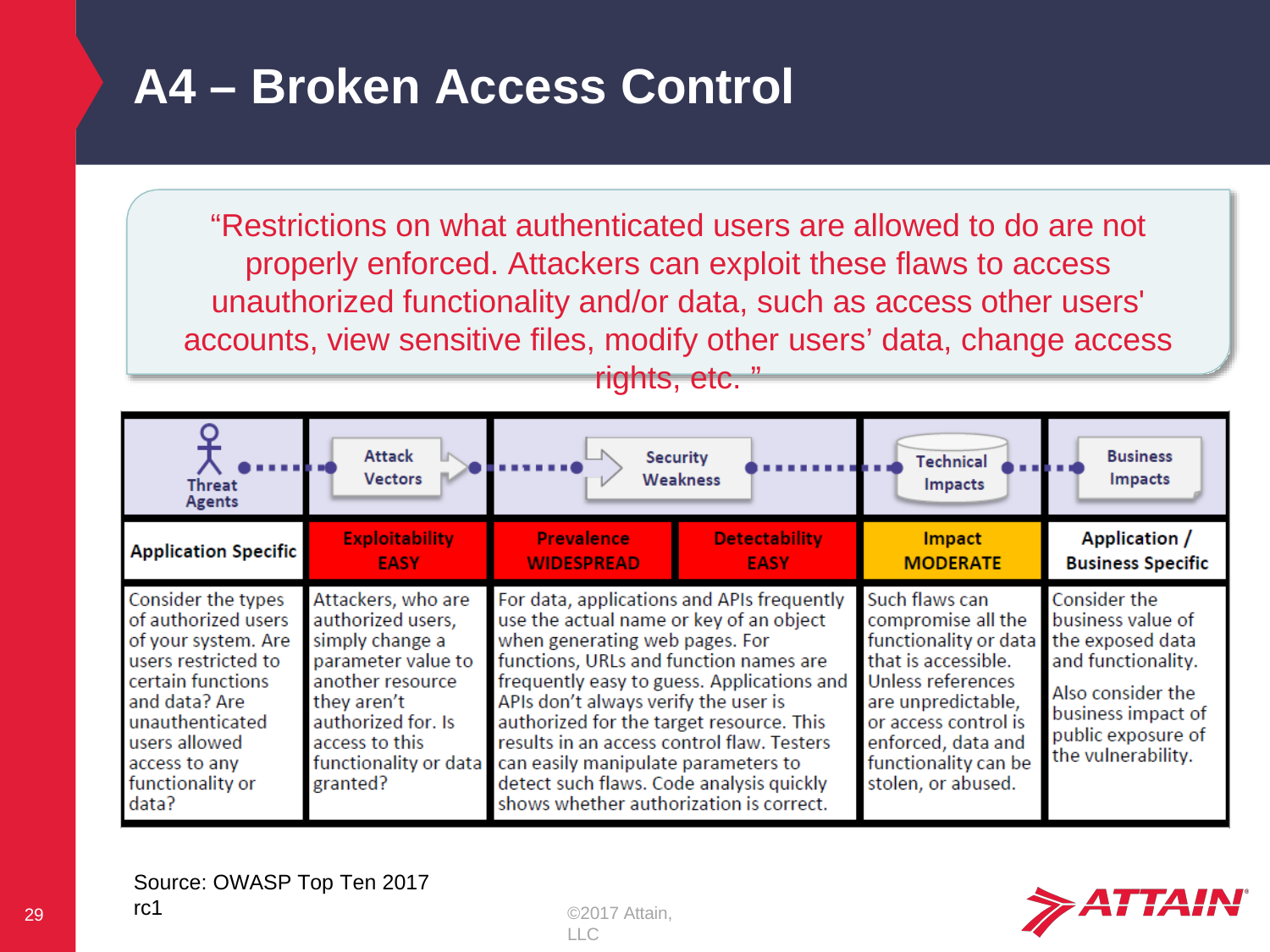

# A4 – Broken Access Control

“Restrictions on what authenticated users are allowed to do are not properly enforced. Attackers can exploit these flaws to access unauthorized functionality and/or data, such as access other users' accounts, view sensitive files, modify other users’ data, change access rights, etc. ”

Source: OWASP Top Ten 2017 rc1
©2017 Attain, LLC
29